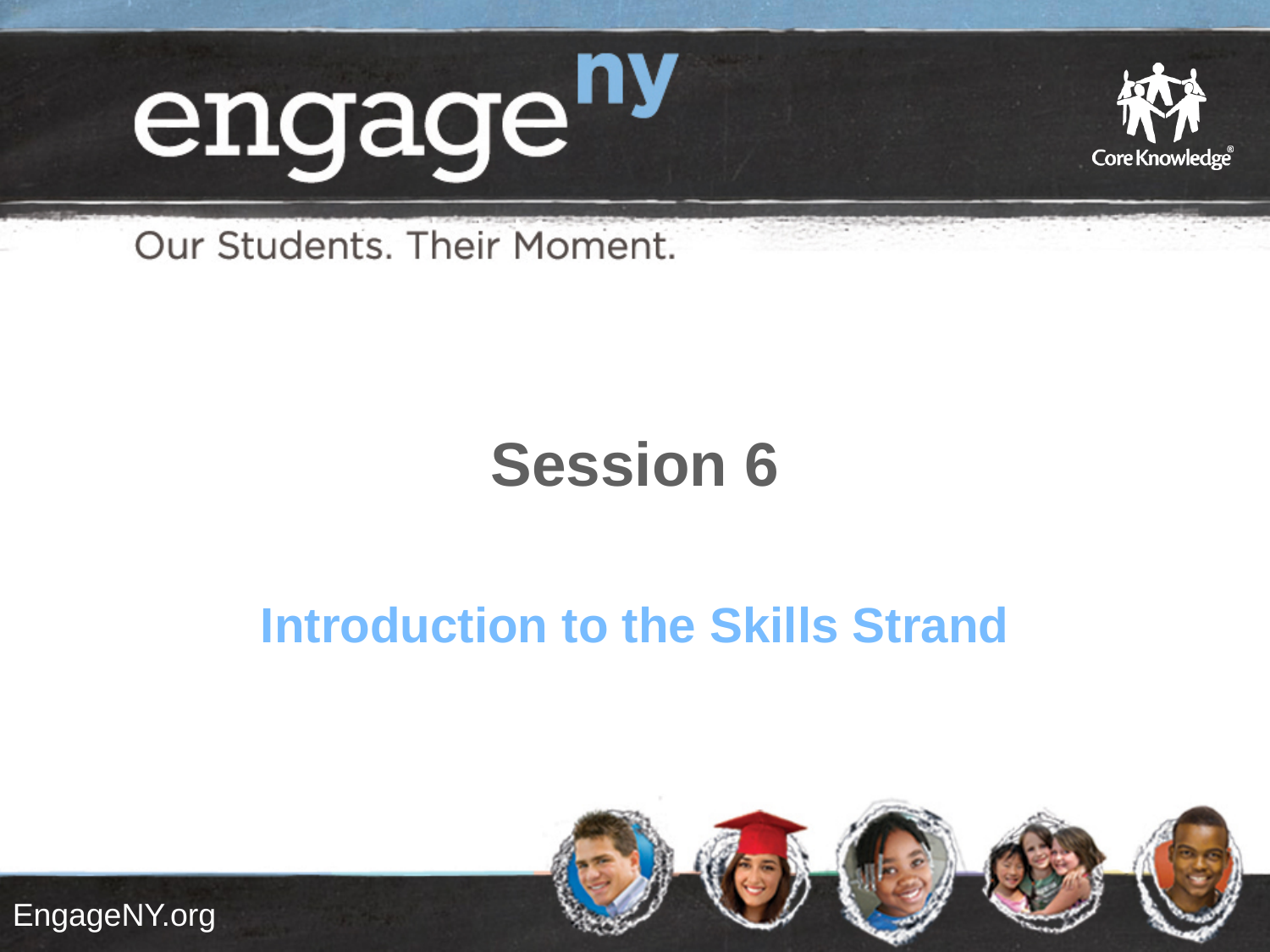

# Session 6

Introduction to the Skills Strand
EngageNY.org